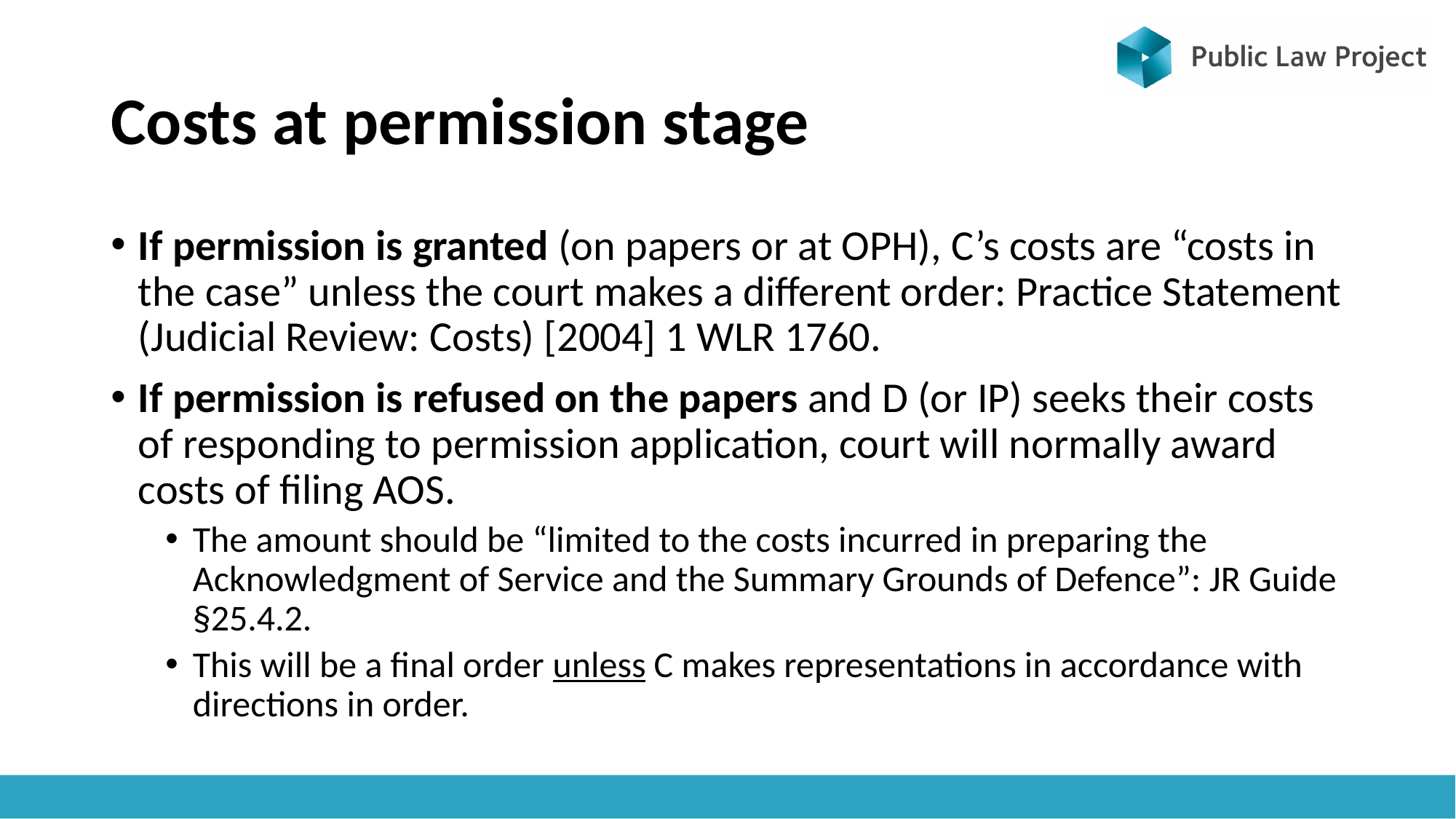

# Costs at permission stage
If permission is granted (on papers or at OPH), C’s costs are “costs in the case” unless the court makes a different order: Practice Statement (Judicial Review: Costs) [2004] 1 WLR 1760.
If permission is refused on the papers and D (or IP) seeks their costs of responding to permission application, court will normally award costs of filing AOS.
The amount should be “limited to the costs incurred in preparing the Acknowledgment of Service and the Summary Grounds of Defence”: JR Guide §25.4.2.
This will be a final order unless C makes representations in accordance with directions in order.